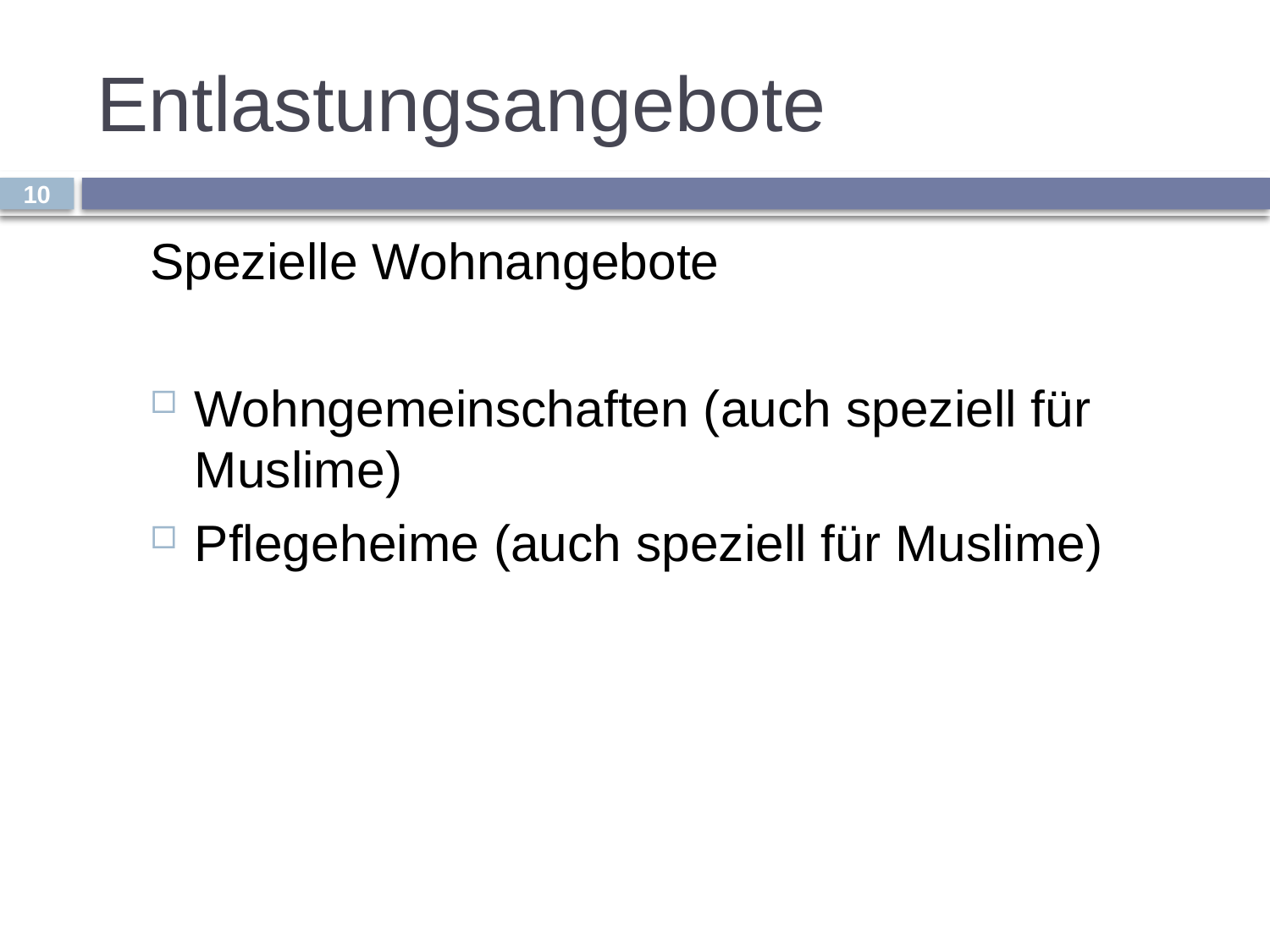

# Entlastungsangebote
10
Spezielle Wohnangebote

Wohngemeinschaften (auch speziell für Muslime)
Pflegeheime (auch speziell für Muslime)